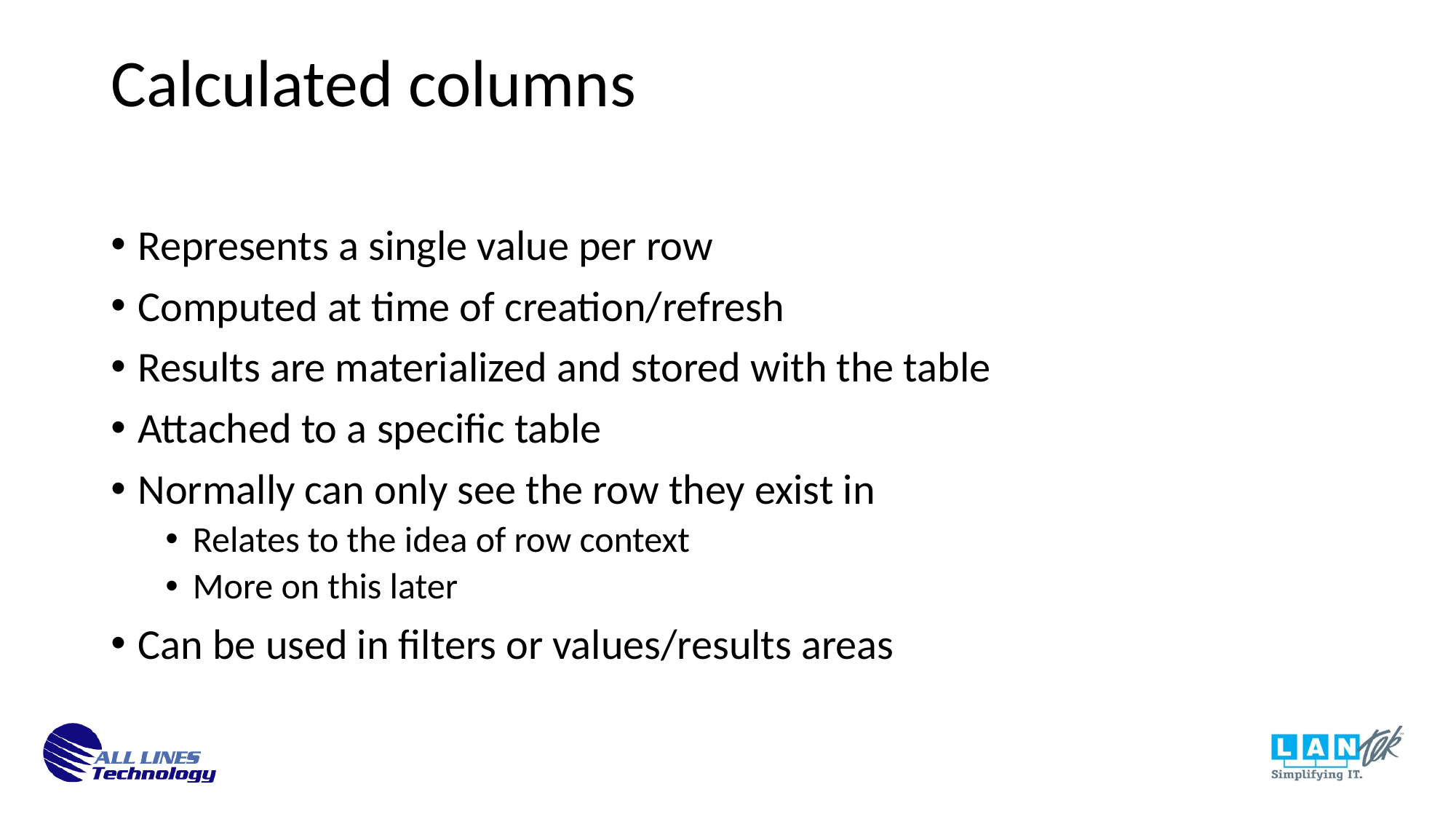

Calculated columns
Represents a single value per row
Computed at time of creation/refresh
Results are materialized and stored with the table
Attached to a specific table
Normally can only see the row they exist in
Relates to the idea of row context
More on this later
Can be used in filters or values/results areas